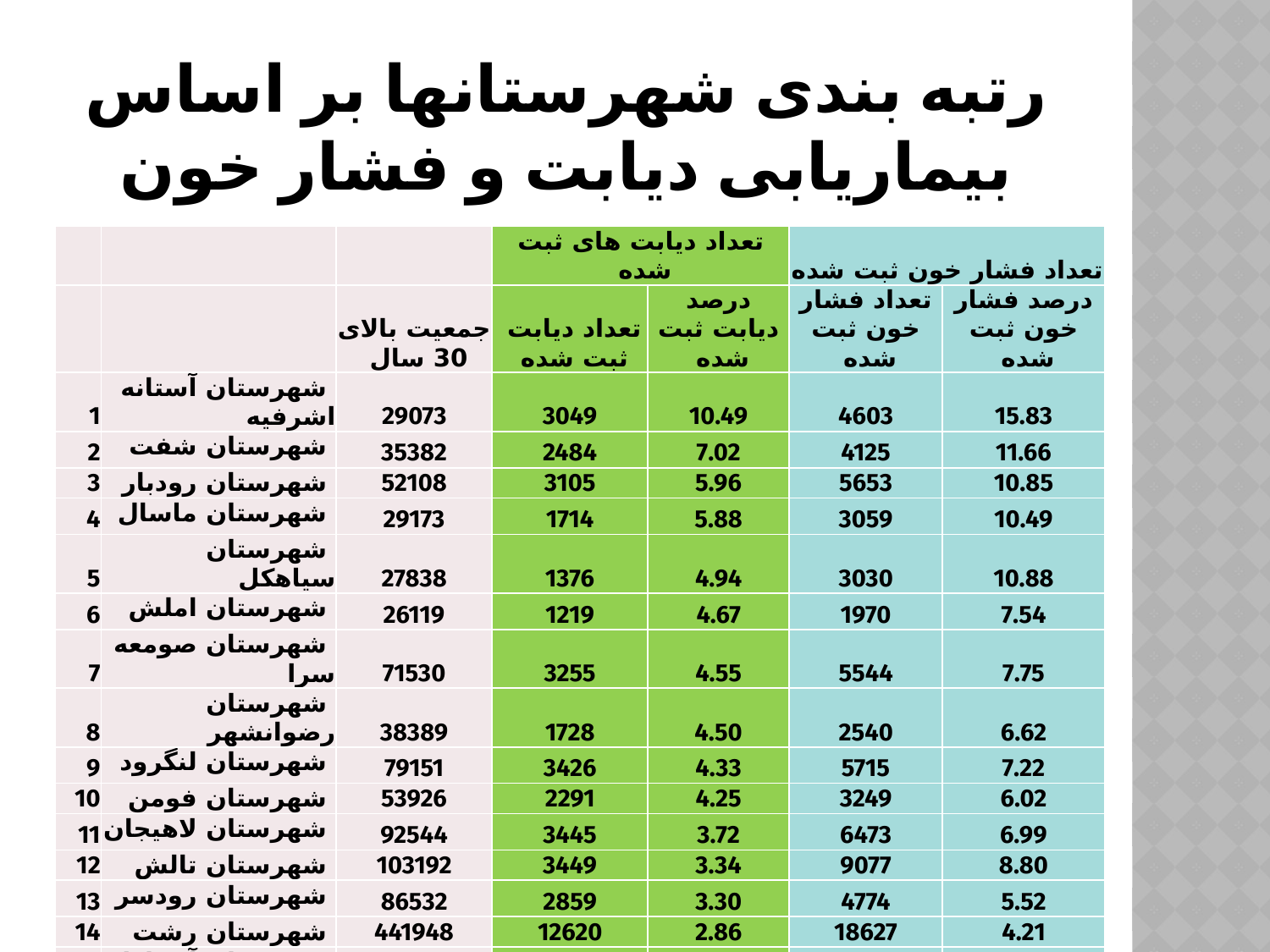

# رتبه بندی شهرستانها بر اساس بیماریابی دیابت و فشار خون
|  |  |  | تعداد دیابت های ثبت شده |  | تعداد فشار خون ثبت شده |  |
| --- | --- | --- | --- | --- | --- | --- |
|  |  | جمعیت بالای 30 سال | تعداد دیابت ثبت شده | درصد دیابت ثبت شده | تعداد فشار خون ثبت شده | درصد فشار خون ثبت شده |
| 1 | شهرستان آستانه اشرفیه | 29073 | 3049 | 10.49 | 4603 | 15.83 |
| 2 | شهرستان شفت | 35382 | 2484 | 7.02 | 4125 | 11.66 |
| 3 | شهرستان رودبار | 52108 | 3105 | 5.96 | 5653 | 10.85 |
| 4 | شهرستان ماسال | 29173 | 1714 | 5.88 | 3059 | 10.49 |
| 5 | شهرستان سیاهکل | 27838 | 1376 | 4.94 | 3030 | 10.88 |
| 6 | شهرستان املش | 26119 | 1219 | 4.67 | 1970 | 7.54 |
| 7 | شهرستان صومعه سرا | 71530 | 3255 | 4.55 | 5544 | 7.75 |
| 8 | شهرستان رضوانشهر | 38389 | 1728 | 4.50 | 2540 | 6.62 |
| 9 | شهرستان لنگرود | 79151 | 3426 | 4.33 | 5715 | 7.22 |
| 10 | شهرستان فومن | 53926 | 2291 | 4.25 | 3249 | 6.02 |
| 11 | شهرستان لاهیجان | 92544 | 3445 | 3.72 | 6473 | 6.99 |
| 12 | شهرستان تالش | 103192 | 3449 | 3.34 | 9077 | 8.80 |
| 13 | شهرستان رودسر | 86532 | 2859 | 3.30 | 4774 | 5.52 |
| 14 | شهرستان رشت | 441948 | 12620 | 2.86 | 18627 | 4.21 |
| 15 | شهرستان آستارا | 48058 | 1160 | 2.41 | 2222 | 4.62 |
| 16 | شهرستان بندر انزلی | 77052 | 1333 | 1.73 | 1878 | 2.44 |
|  | جمع | 1292015 | 48513 | 3.75 | 82539 | 6.39 |